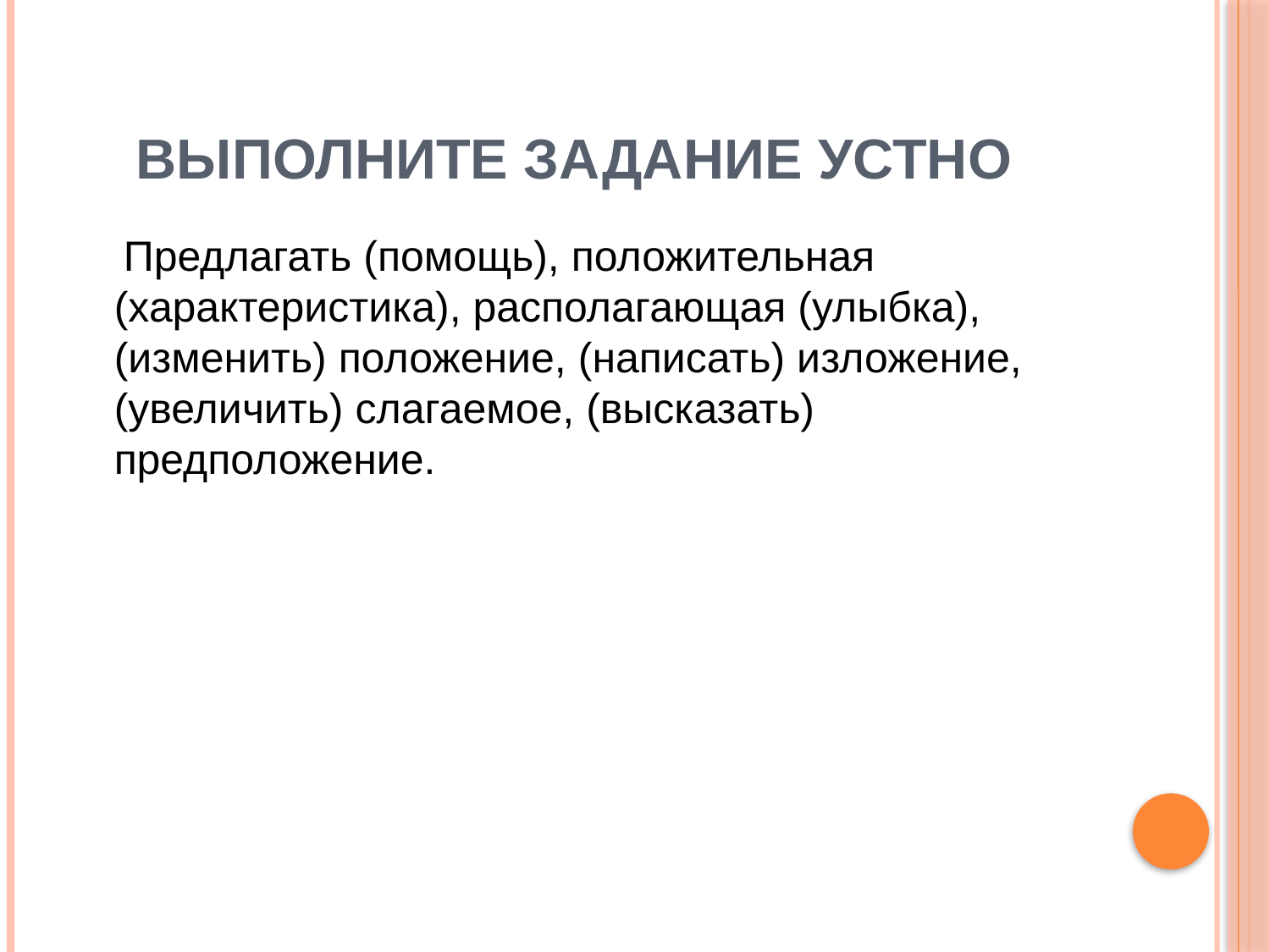

# Выполните задание устно
    Предлагать (помощь), положительная (характеристика), располагающая (улыбка), (изменить) положение, (написать) изложение, (увеличить) слагаемое, (высказать) предположение.